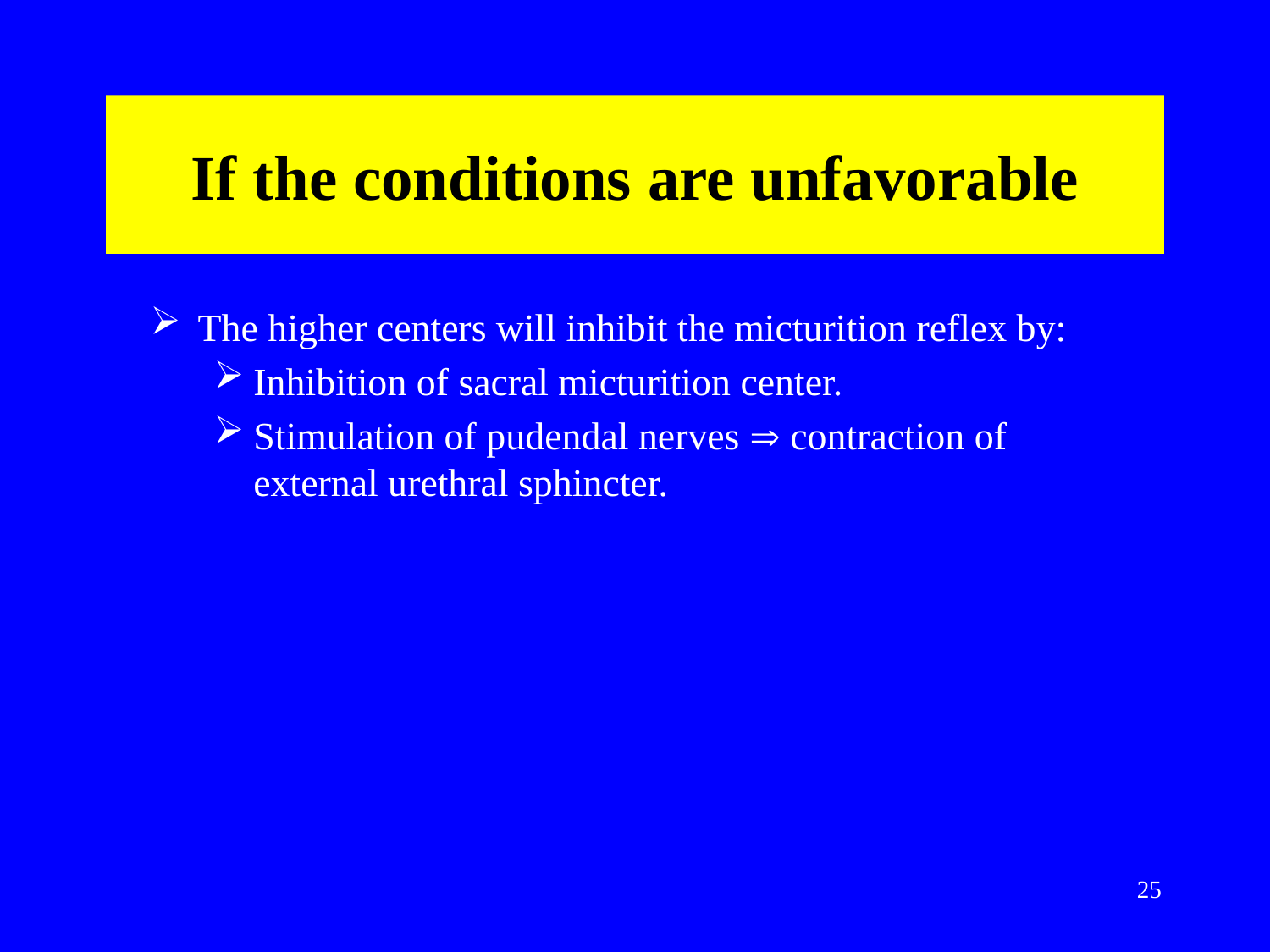

# If the conditions are unfavorable
The higher centers will inhibit the micturition reflex by:
Inhibition of sacral micturition center.
Stimulation of pudendal nerves ⇒ contraction of external urethral sphincter.
25